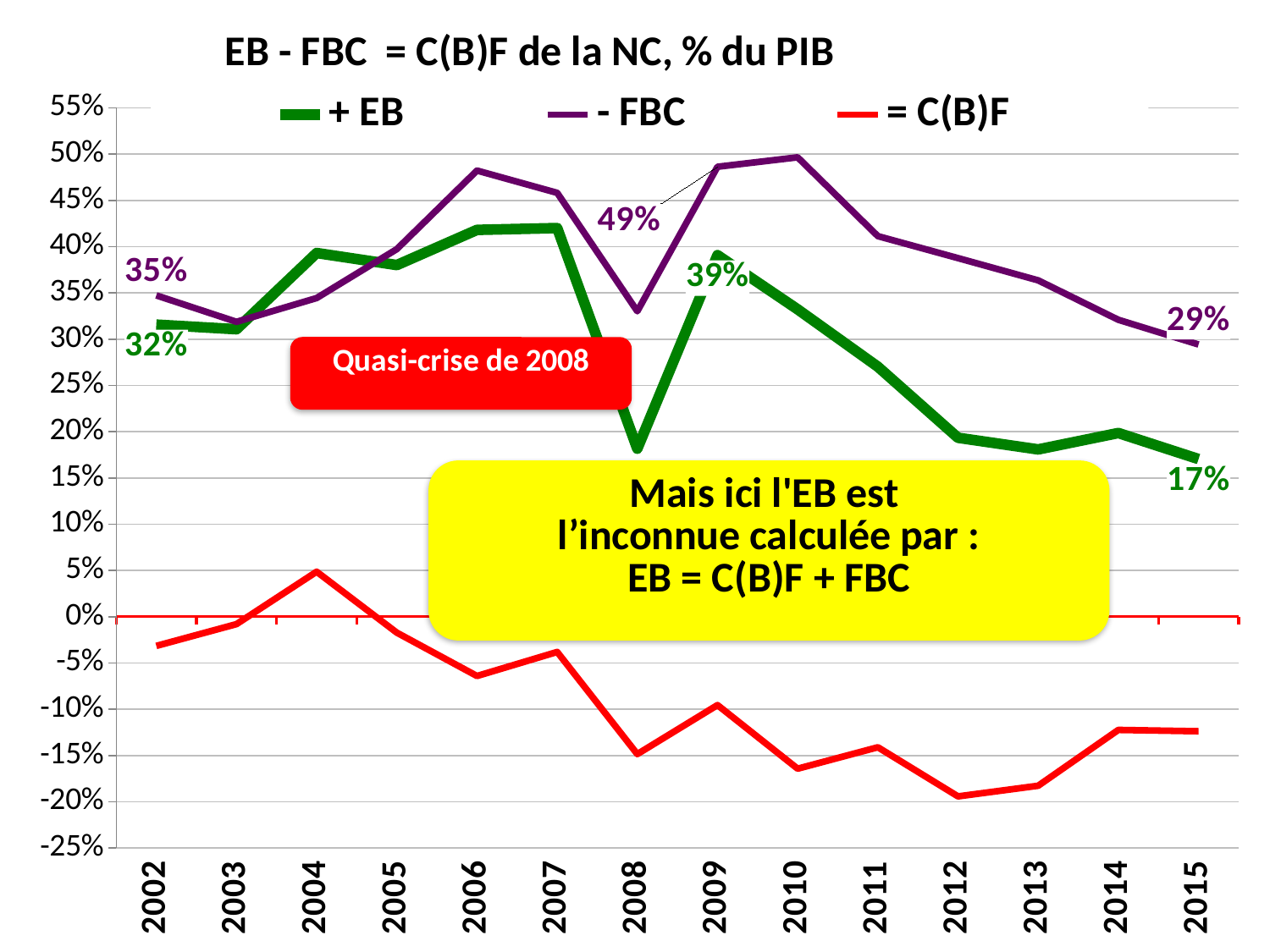

### Chart: EB - FBC  = C(B)F de la NC, % du PIB

| Category | + EB | - FBC  | = C(B)F  |
|---|---|---|---|
| 2002.0 | 0.315719106839158 | 0.347308865144029 | -0.0315897583048708 |
| 2003.0 | 0.310702747047436 | 0.318743063764644 | -0.00804031671720834 |
| 2004.0 | 0.393068195104304 | 0.344432104483883 | 0.0486360906204213 |
| 2005.0 | 0.38005044049588 | 0.397290969732725 | -0.0172405292368443 |
| 2006.0 | 0.418098904714534 | 0.482202955436863 | -0.0641040507223285 |
| 2007.0 | 0.420009666330999 | 0.458122327417853 | -0.0381126610868537 |
| 2008.0 | 0.18157312905725 | 0.330093188007582 | -0.148520058950331 |
| 2009.0 | 0.39078397618667 | 0.486283122868904 | -0.0954991466822332 |
| 2010.0 | 0.332242535735147 | 0.496493289379158 | -0.164250753644011 |
| 2011.0 | 0.270205641155076 | 0.411323407757323 | -0.141117766602247 |
| 2012.0 | 0.193432354632182 | 0.387589607357765 | -0.194157252725582 |
| 2013.0 | 0.180842672842127 | 0.363549704245374 | -0.182707031403247 |
| 2014.0 | 0.198556832280948 | 0.320908851936262 | -0.122352019655314 |
| 2015.0 | 0.170430476810801 | 0.294217315019236 | -0.123786838208435 |